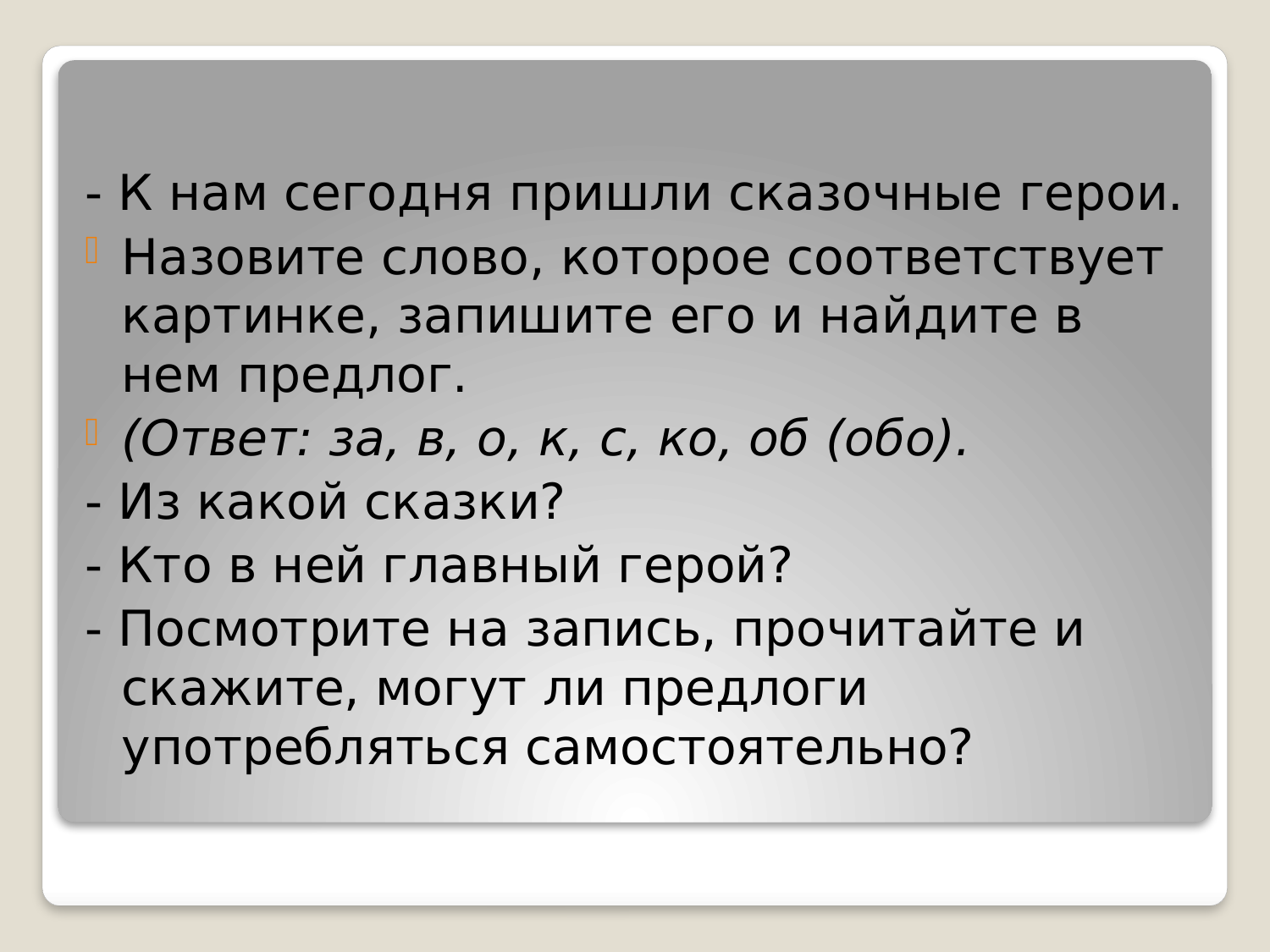

- К нам сегодня пришли сказочные герои.
Назовите слово, которое соответствует картинке, запишите его и найдите в нем предлог.
(Ответ: за, в, о, к, с, ко, об (обо).
- Из какой сказки?
- Кто в ней главный герой?
- Посмотрите на запись, прочитайте и скажите, могут ли предлоги употребляться самостоятельно?